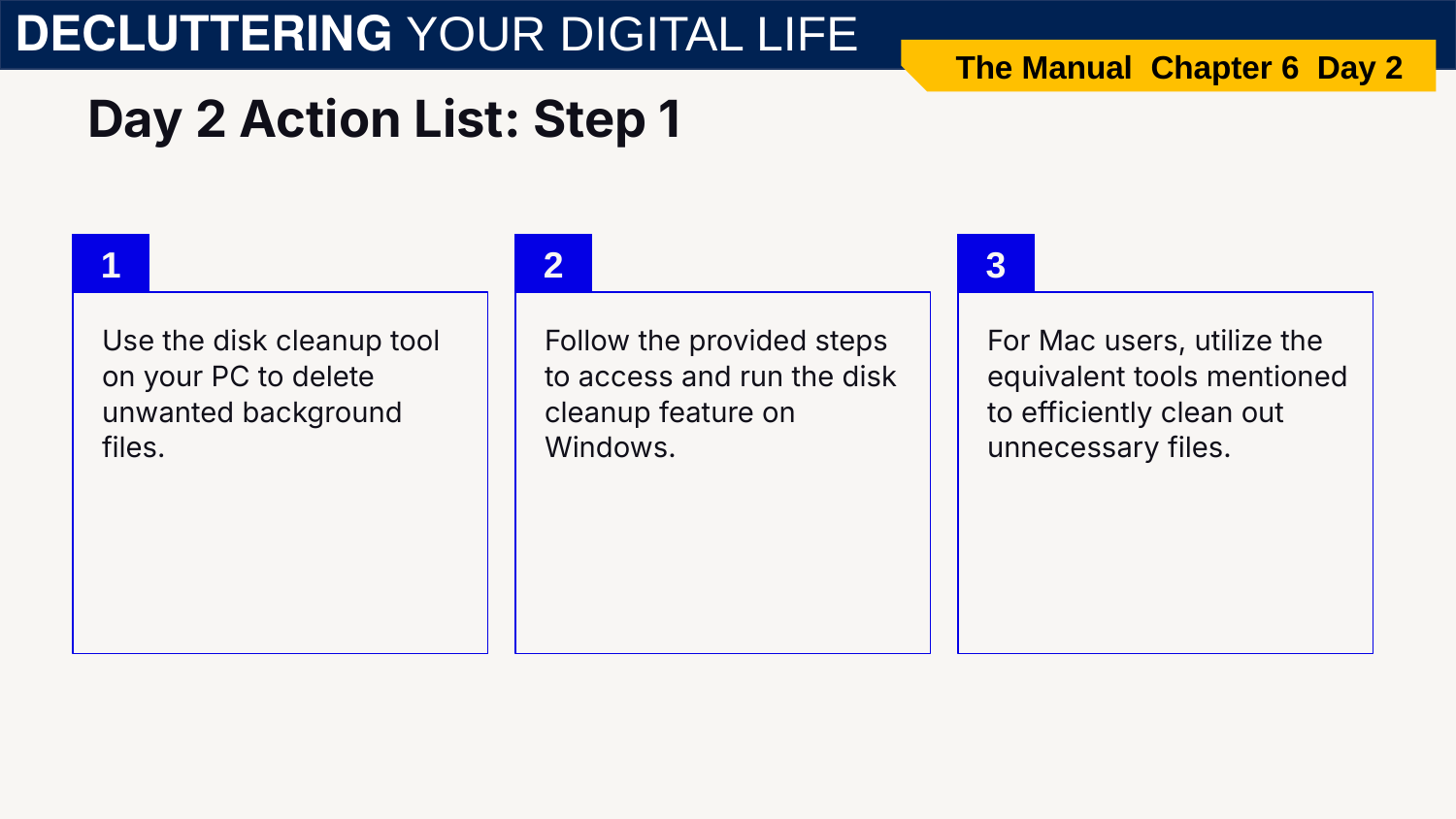

DECLUTTERING YOUR DIGITAL LIFE
The Manual  Chapter 6  Day 2

# Day 2 Action List: Step 1
1
2
3
Use the disk cleanup tool on your PC to delete unwanted background files.
Follow the provided steps to access and run the disk cleanup feature on Windows.
For Mac users, utilize the equivalent tools mentioned to efficiently clean out unnecessary files.